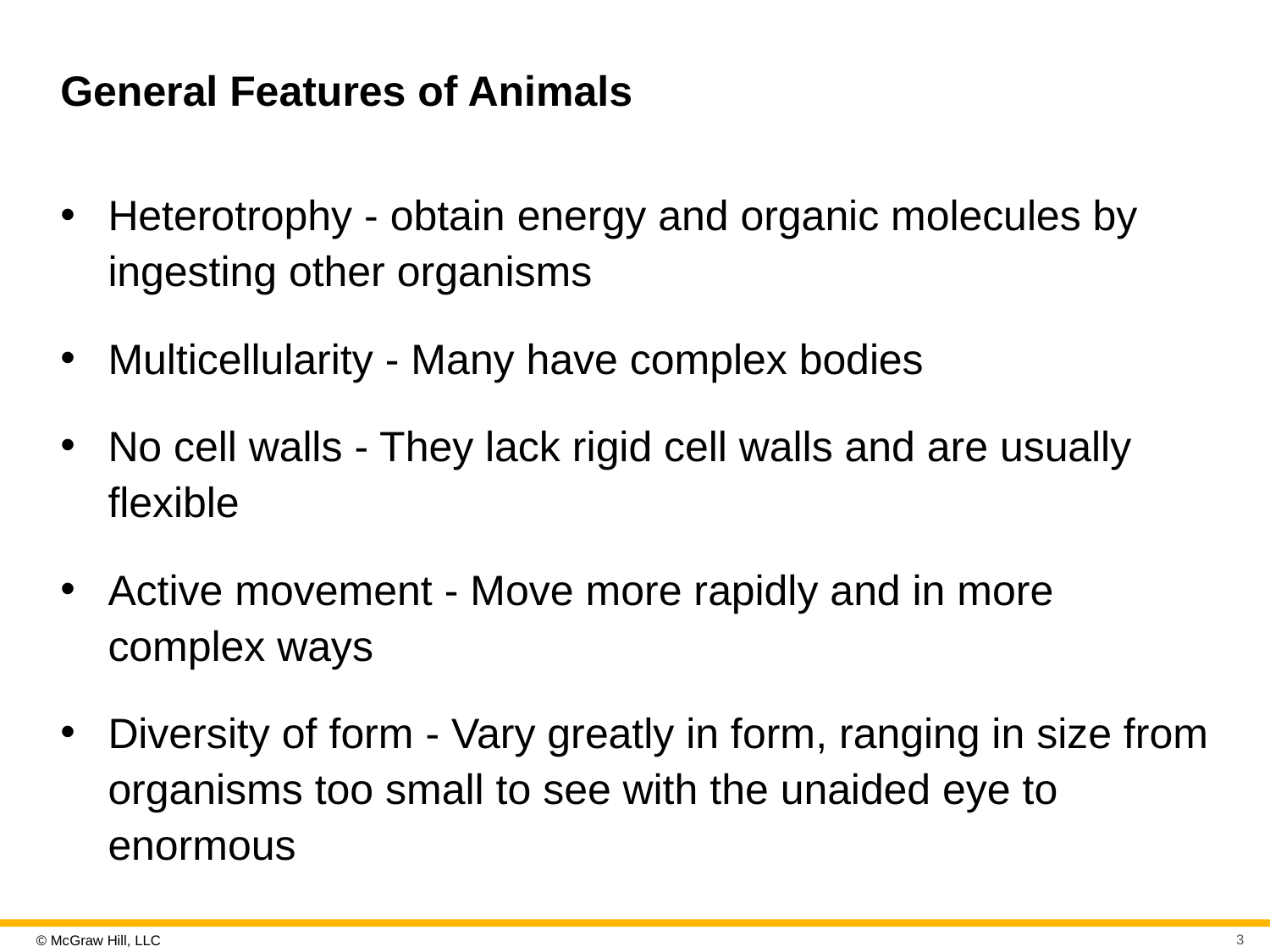

# General Features of Animals
Heterotrophy - obtain energy and organic molecules by ingesting other organisms
Multicellularity - Many have complex bodies
No cell walls - They lack rigid cell walls and are usually flexible
Active movement - Move more rapidly and in more complex ways
Diversity of form - Vary greatly in form, ranging in size from organisms too small to see with the unaided eye to enormous
3